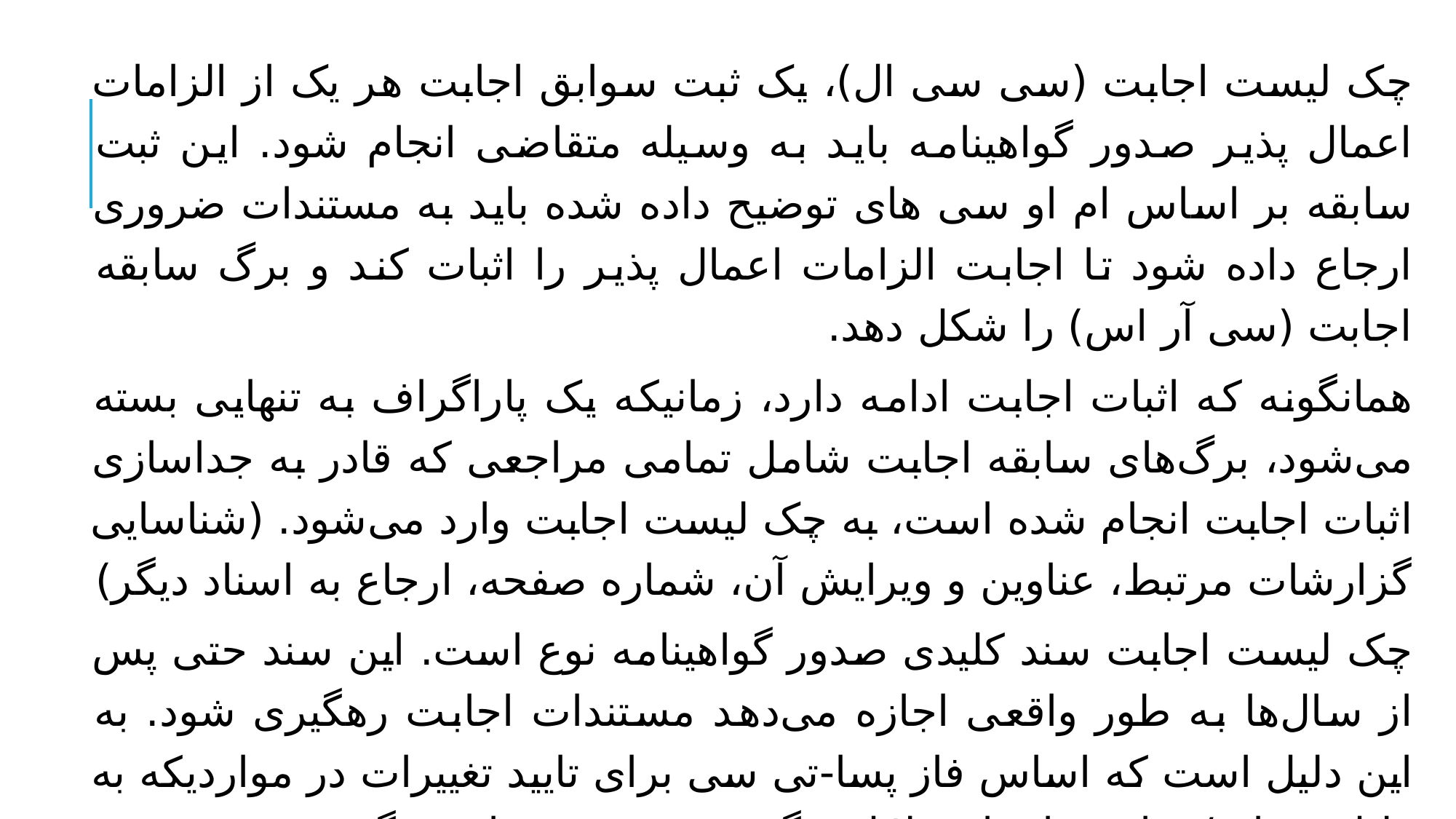

چک لیست اجابت (سی سی ال)، یک ثبت سوابق اجابت هر یک از الزامات اعمال پذیر صدور گواهینامه باید به وسیله متقاضی انجام شود. این ثبت سابقه بر اساس ام او سی ‌های توضیح داده شده باید به مستندات ضروری ارجاع داده شود تا اجابت الزامات اعمال پذیر را اثبات کند و برگ سابقه اجابت (سی آر اس) را شکل دهد.
همانگونه که اثبات اجابت ادامه دارد، زمانیکه یک پاراگراف به تنهایی بسته می‌شود، برگ‌های سابقه اجابت شامل تمامی مراجعی که قادر به جداسازی اثبات اجابت انجام شده است، به چک لیست اجابت وارد می‌شود. (شناسایی گزارشات مرتبط، عناوین و ویرایش آن، شماره صفحه، ارجاع به اسناد دیگر)
چک لیست اجابت سند کلیدی صدور گواهینامه نوع است. این سند حتی پس از سال‌ها به طور واقعی اجازه می‌دهد مستندات اجابت رهگیری شود. به این دلیل است که اساس فاز پسا-تی سی برای تایید تغییرات در مواردیکه به دلیل سوانح/حوادث یا برای دلایل دیگر بحث شده، قرار می‌گیرد.
compliance checklist (CCL)
compliance record sheets (CRS)
‘closed’